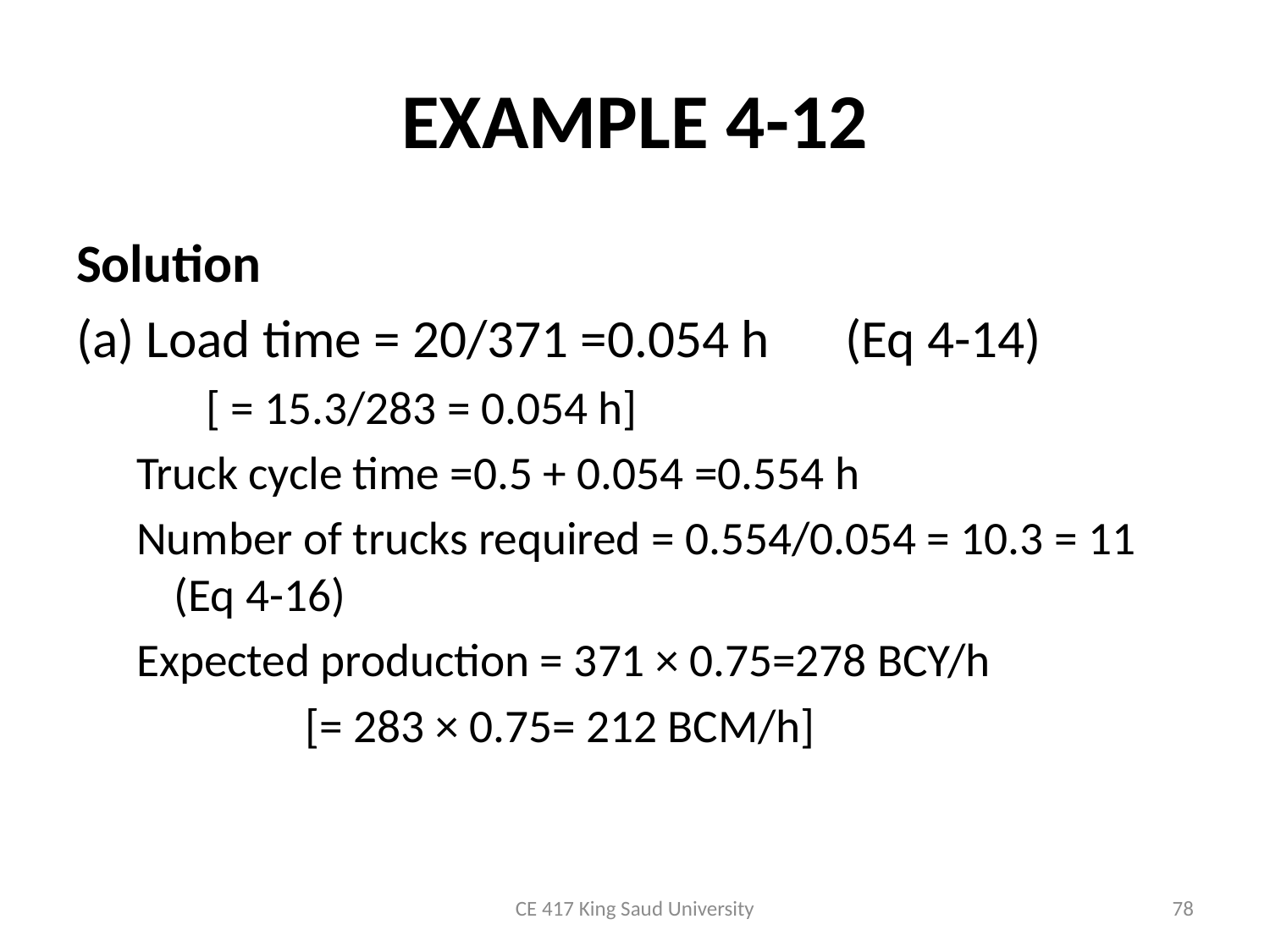

# EXAMPLE 4-12
Solution
(a) Load time = 20/371 =0.054 h 		(Eq 4-14)
  			   [ = 15.3/283 = 0.054 h]
Truck cycle time =0.5 + 0.054 =0.554 h
Number of trucks required = 0.554/0.054 = 10.3 = 11 							(Eq 4-16)
Expected production = 371 × 0.75=278 BCY/h
      		 [= 283 × 0.75= 212 BCM/h]
CE 417 King Saud University
78